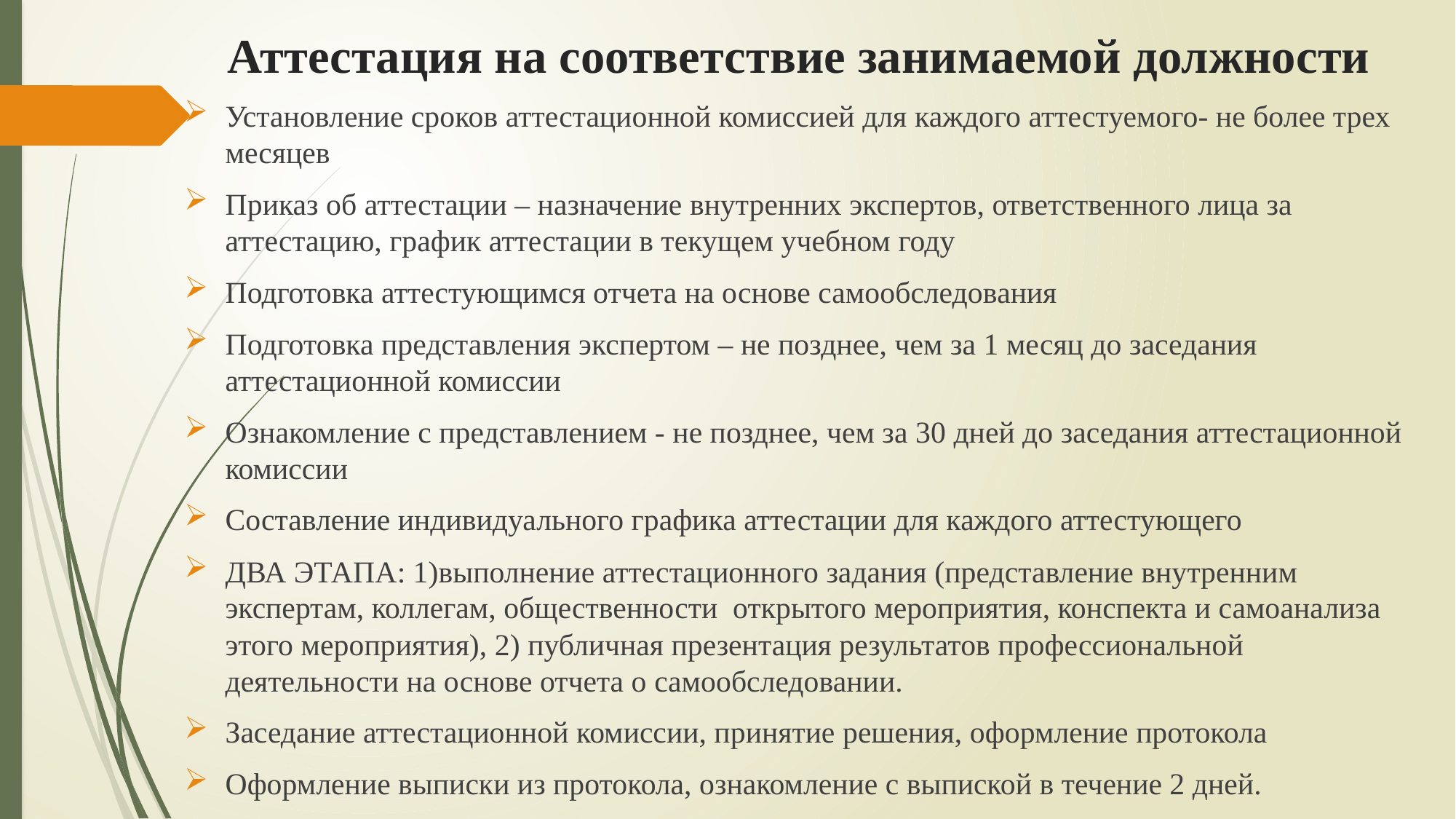

# Аттестация на соответствие занимаемой должности
Установление сроков аттестационной комиссией для каждого аттестуемого- не более трех месяцев
Приказ об аттестации – назначение внутренних экспертов, ответственного лица за аттестацию, график аттестации в текущем учебном году
Подготовка аттестующимся отчета на основе самообследования
Подготовка представления экспертом – не позднее, чем за 1 месяц до заседания аттестационной комиссии
Ознакомление с представлением - не позднее, чем за 30 дней до заседания аттестационной комиссии
Составление индивидуального графика аттестации для каждого аттестующего
ДВА ЭТАПА: 1)выполнение аттестационного задания (представление внутренним экспертам, коллегам, общественности  открытого мероприятия, конспекта и самоанализа этого мероприятия), 2) публичная презентация результатов профессиональной деятельности на основе отчета о самообследовании.
Заседание аттестационной комиссии, принятие решения, оформление протокола
Оформление выписки из протокола, ознакомление с выпиской в течение 2 дней.